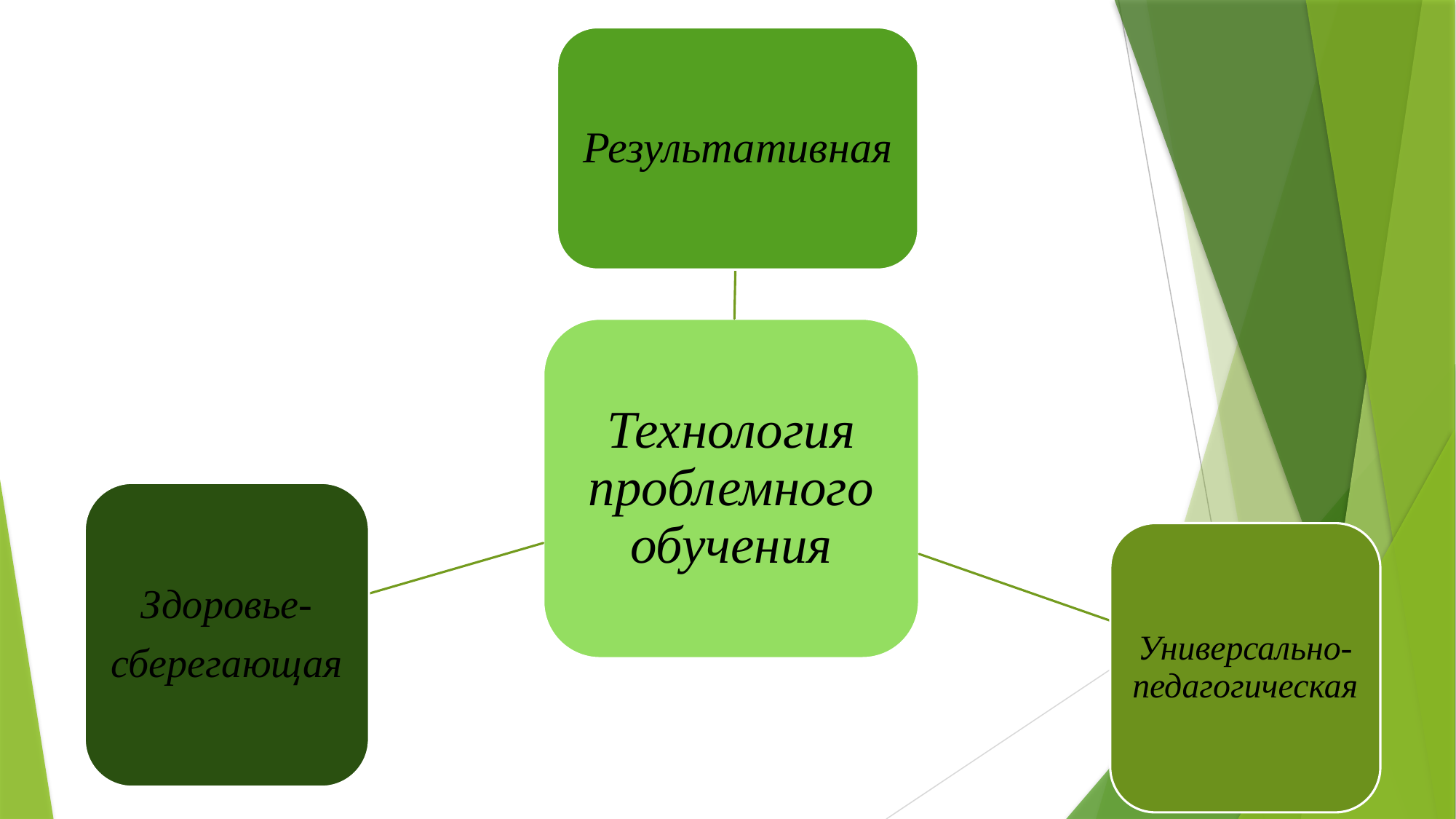

Технология проблемного обучения
Результативная
Универсально-педагогическая
Здоровье-
сберегающая